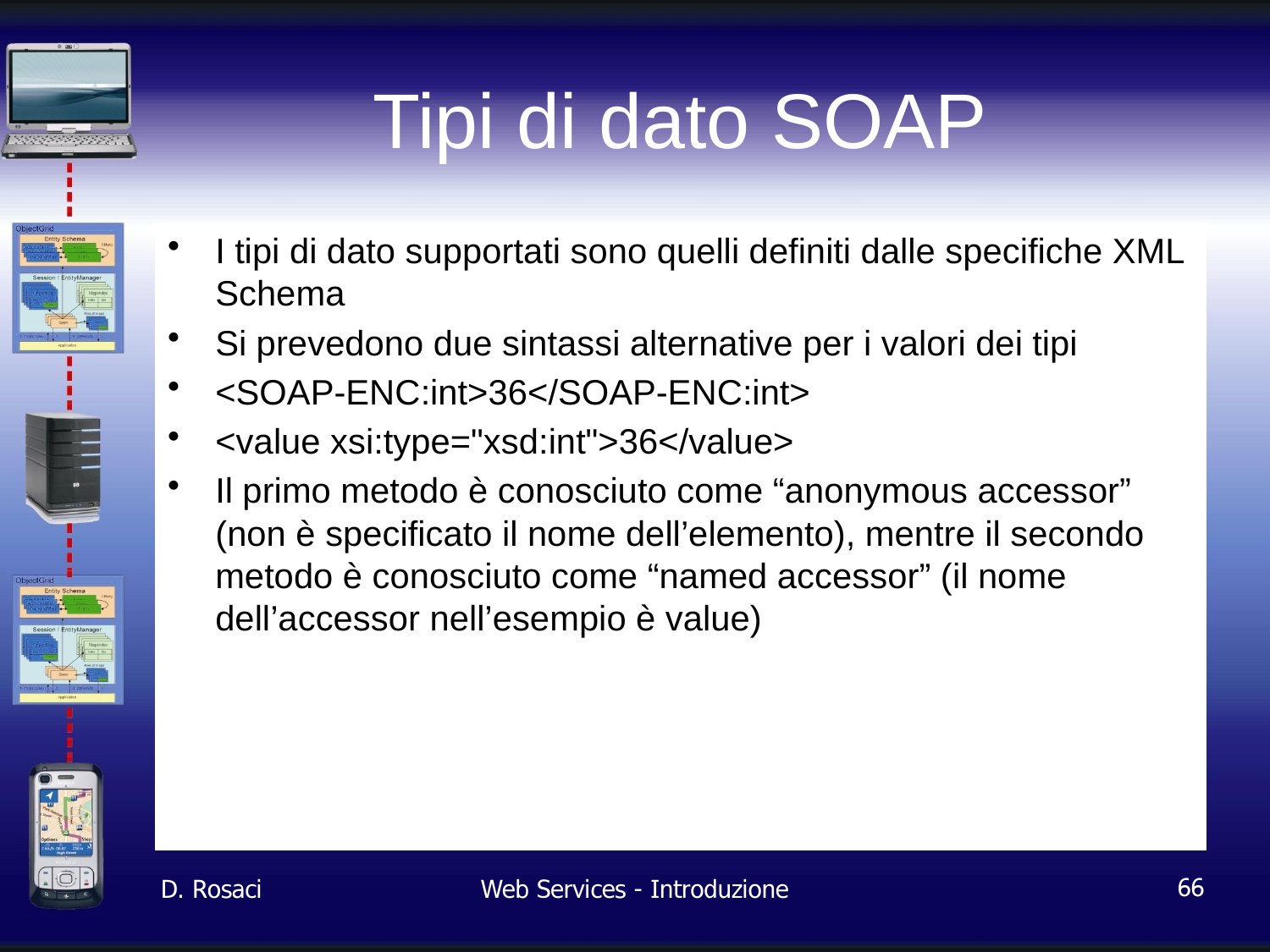

# Tipi di dato SOAP
I tipi di dato supportati sono quelli definiti dalle specifiche XML Schema
Si prevedono due sintassi alternative per i valori dei tipi
<SOAP-ENC:int>36</SOAP-ENC:int>
<value xsi:type="xsd:int">36</value>
Il primo metodo è conosciuto come “anonymous accessor” (non è specificato il nome dell’elemento), mentre il secondo metodo è conosciuto come “named accessor” (il nome dell’accessor nell’esempio è value)
D. Rosaci
Web Services - Introduzione